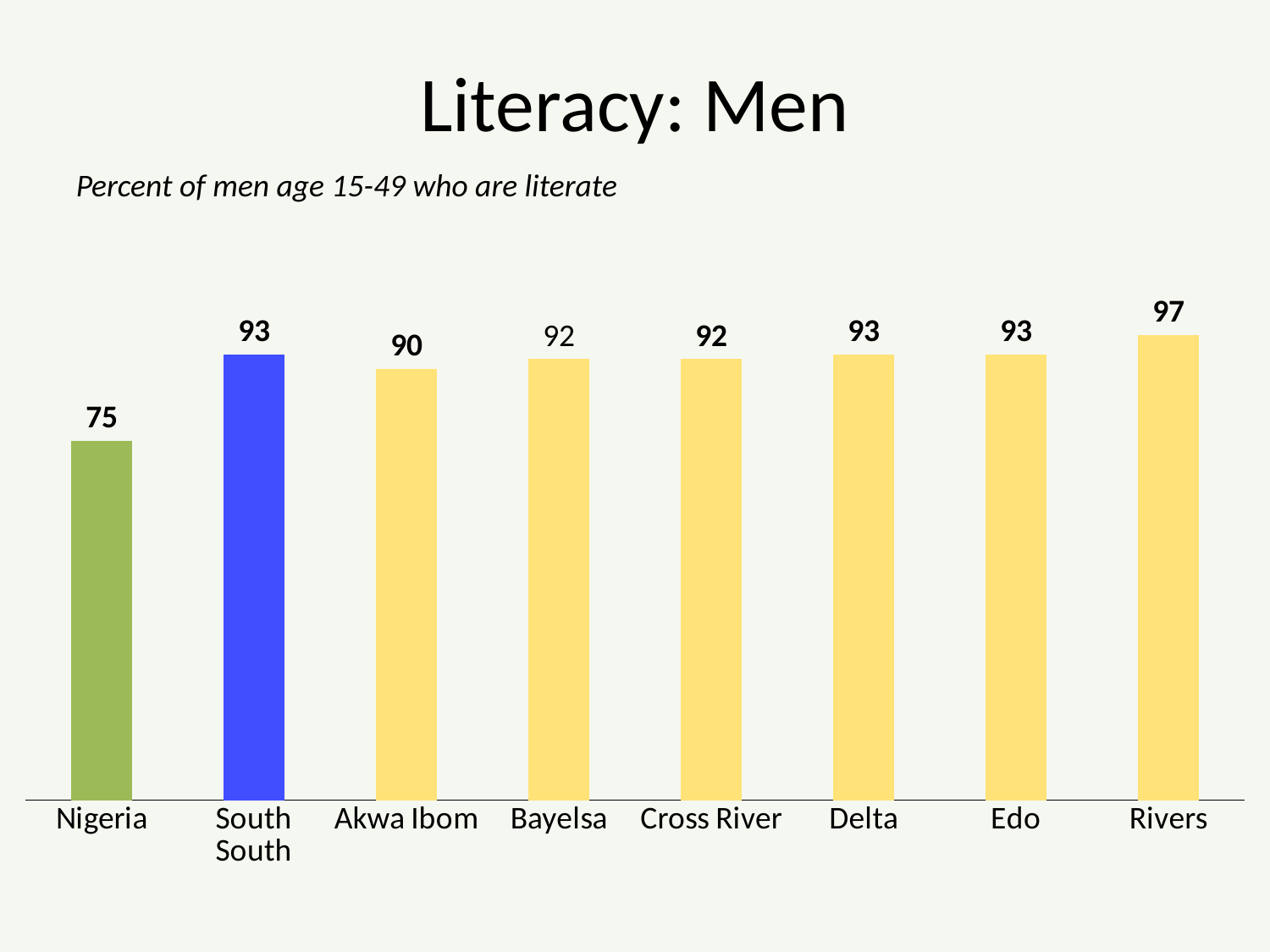

# Literacy: Men
Percent of men age 15-49 who are literate

### Chart

| Category | Men |
|---|---|
| Nigeria | 75.0 |
| South South | 93.0 |
| Akwa Ibom | 90.0 |
| Bayelsa | 92.0 |
| Cross River | 92.0 |
| Delta | 93.0 |
| Edo | 93.0 |
| Rivers | 97.0 |